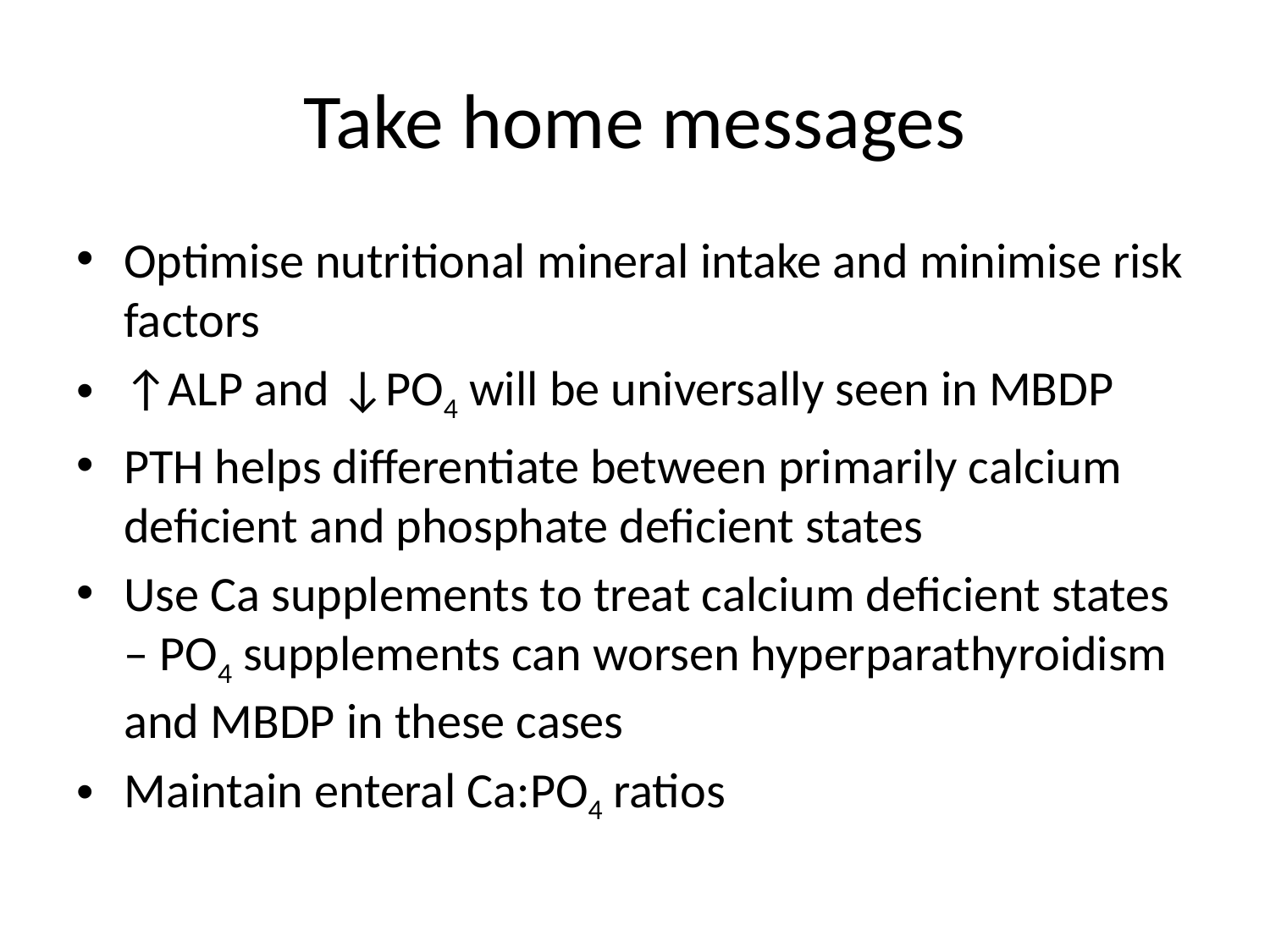

# Take home messages
Optimise nutritional mineral intake and minimise risk factors
↑ALP and ↓PO4 will be universally seen in MBDP
PTH helps differentiate between primarily calcium deficient and phosphate deficient states
Use Ca supplements to treat calcium deficient states – PO4 supplements can worsen hyperparathyroidism and MBDP in these cases
Maintain enteral Ca:PO4 ratios